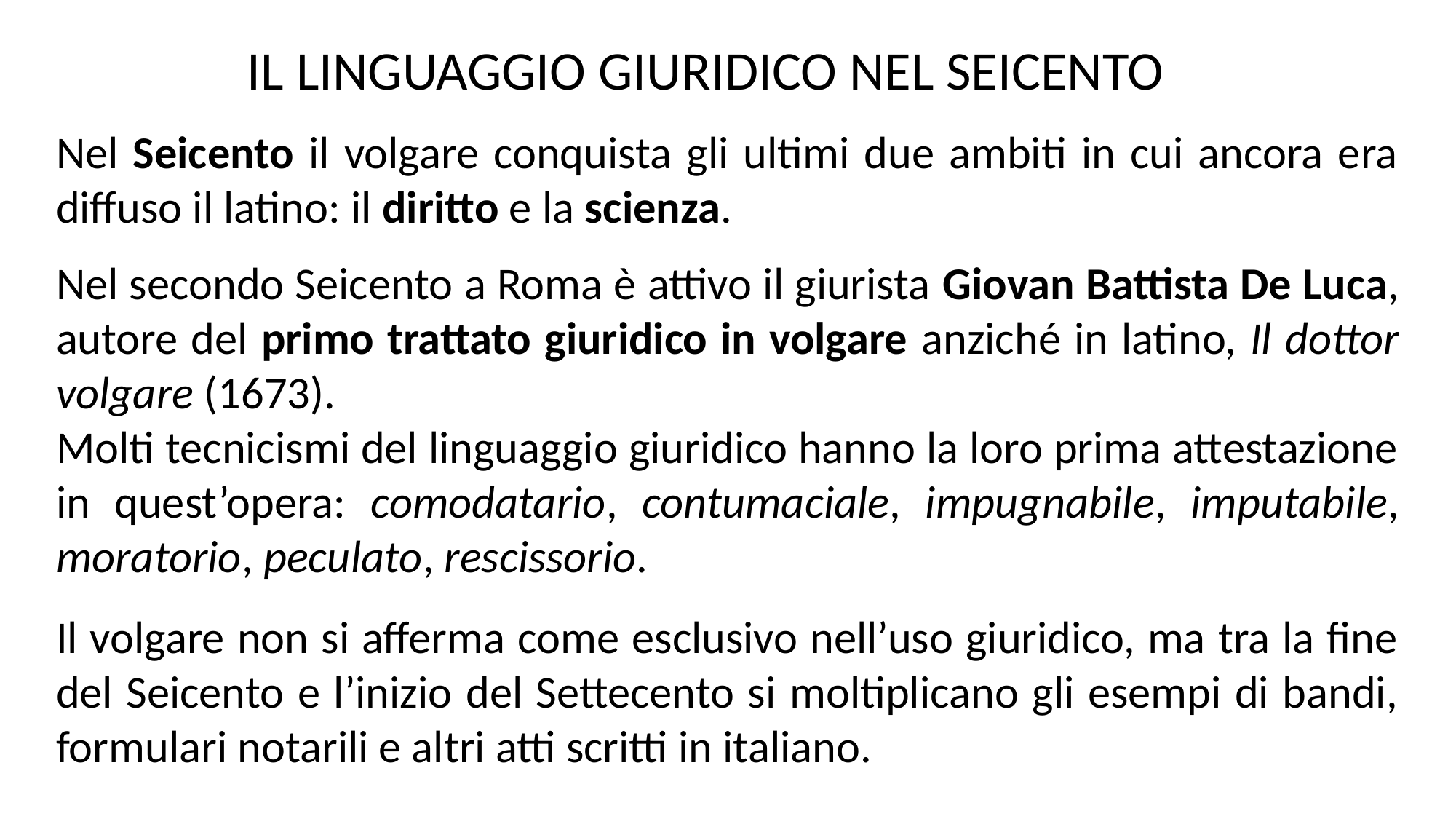

IL LINGUAGGIO GIURIDICO NEL SEICENTO
Nel Seicento il volgare conquista gli ultimi due ambiti in cui ancora era diffuso il latino: il diritto e la scienza.

Nel secondo Seicento a Roma è attivo il giurista Giovan Battista De Luca, autore del primo trattato giuridico in volgare anziché in latino, Il dottor volgare (1673).
Molti tecnicismi del linguaggio giuridico hanno la loro prima attestazione in quest’opera: comodatario, contumaciale, impugnabile, imputabile, moratorio, peculato, rescissorio.
Il volgare non si afferma come esclusivo nell’uso giuridico, ma tra la fine del Seicento e l’inizio del Settecento si moltiplicano gli esempi di bandi, formulari notarili e altri atti scritti in italiano.